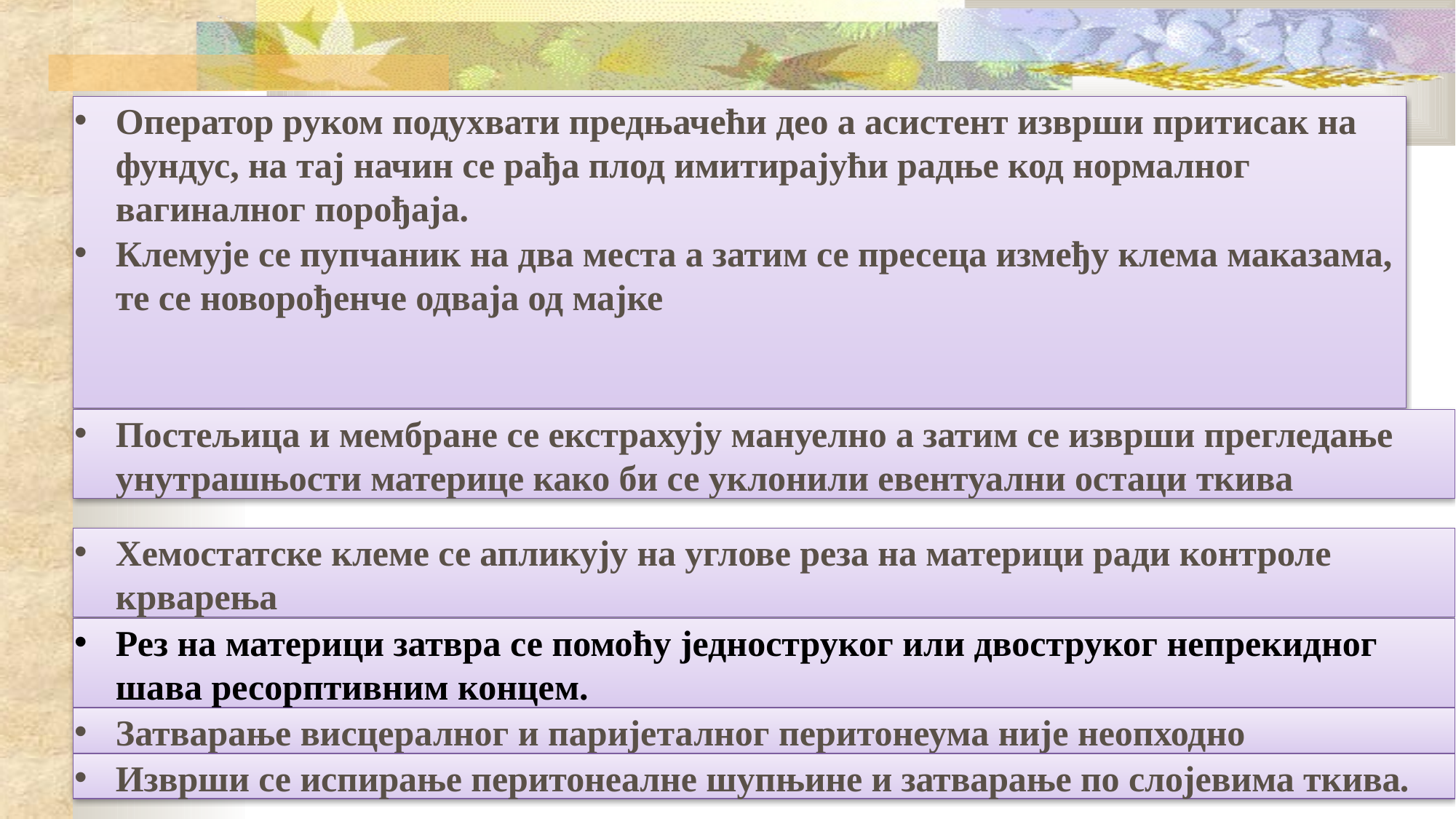

Оператор руком подухвати предњачећи део а асистент изврши притисак на фундус, на тај начин се рађа плод имитирајући радње код нормалног вагиналног порођаја.
Клемује се пупчаник на два места а затим се пресеца између клема маказама, те се новорођенче одваја од мајке

Постељица и мембране се екстрахују мануелно а затим се изврши прегледање унутрашњости материце како би се уклонили евентуални остаци ткива
Хемостатске клеме се апликују на углове реза на материци ради контроле крварења
Рез на материци затвра се помоћу једноструког или двоструког непрекидног шава ресорптивним концем.
Затварање висцералног и паријеталног перитонеума није неопходно
Изврши се испирање перитонеалне шупњине и затварање по слојевима ткива.